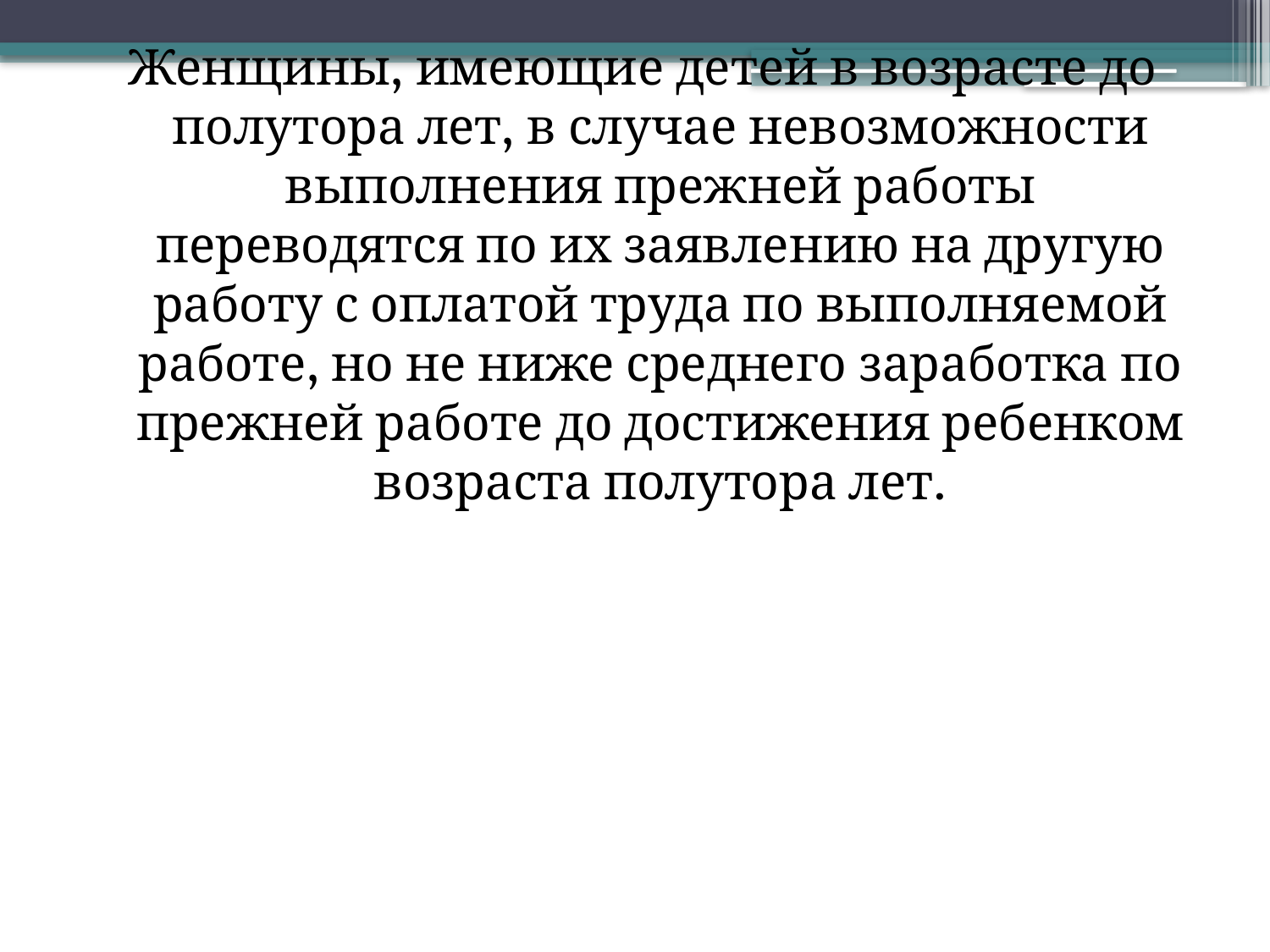

Женщины, имеющие детей в возрасте до полутора лет, в случае невозможности выполнения прежней работы переводятся по их заявлению на другую работу с оплатой труда по выполняемой работе, но не ниже среднего заработка по прежней работе до достижения ребенком возраста полутора лет.